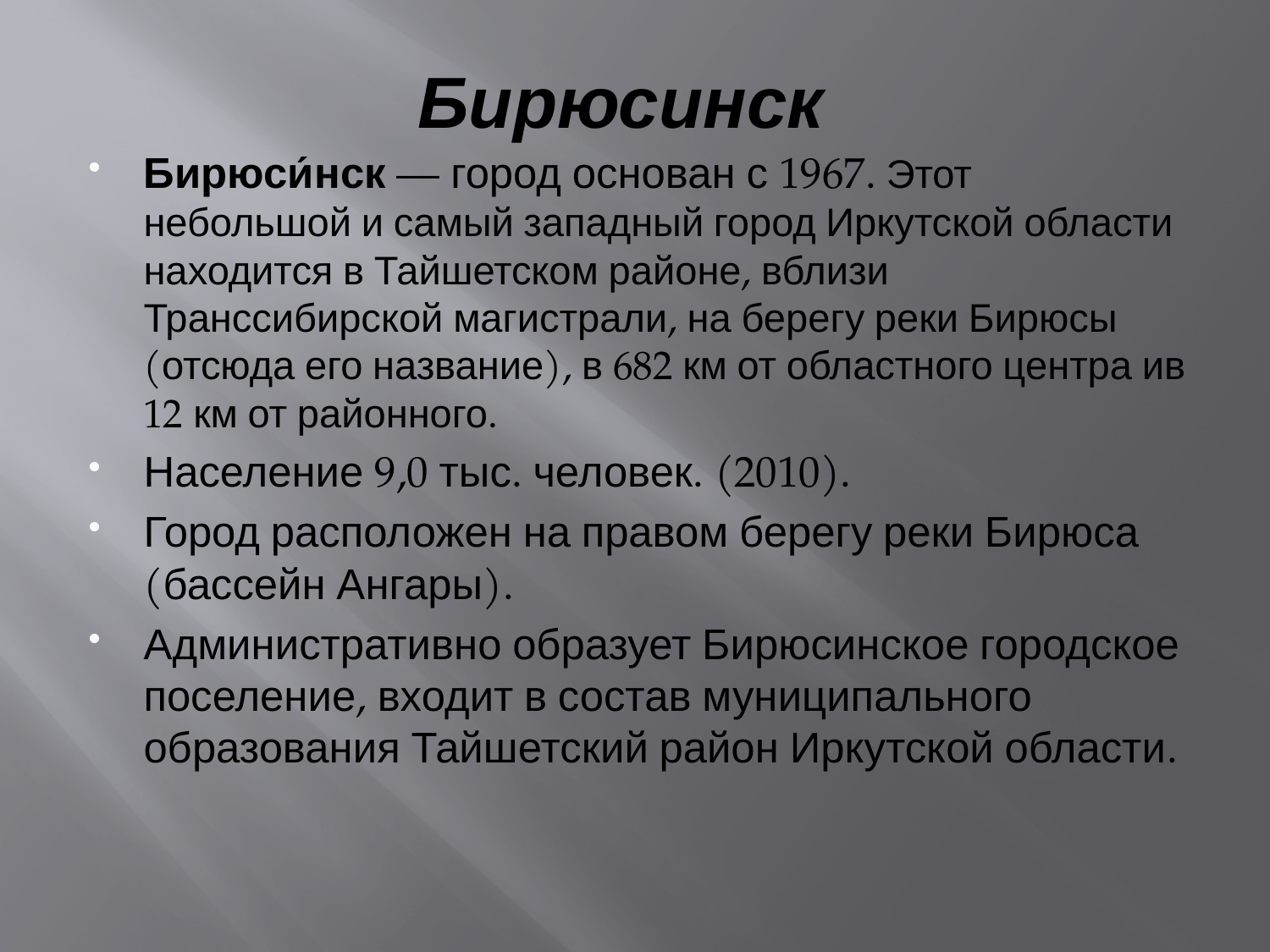

# Бирюсинск
Бирюси́нск — город основан с 1967. Этот небольшой и самый западный город Иркутской области находится в Тайшетском районе, вблизи Транссибирской магистрали, на берегу реки Бирюсы (отсюда его название), в 682 км от областного центра ив 12 км от районного.
Население 9,0 тыс. человек. (2010).
Город расположен на правом берегу реки Бирюса (бассейн Ангары).
Административно образует Бирюсинское городское поселение, входит в состав муниципального образования Тайшетский район Иркутской области.